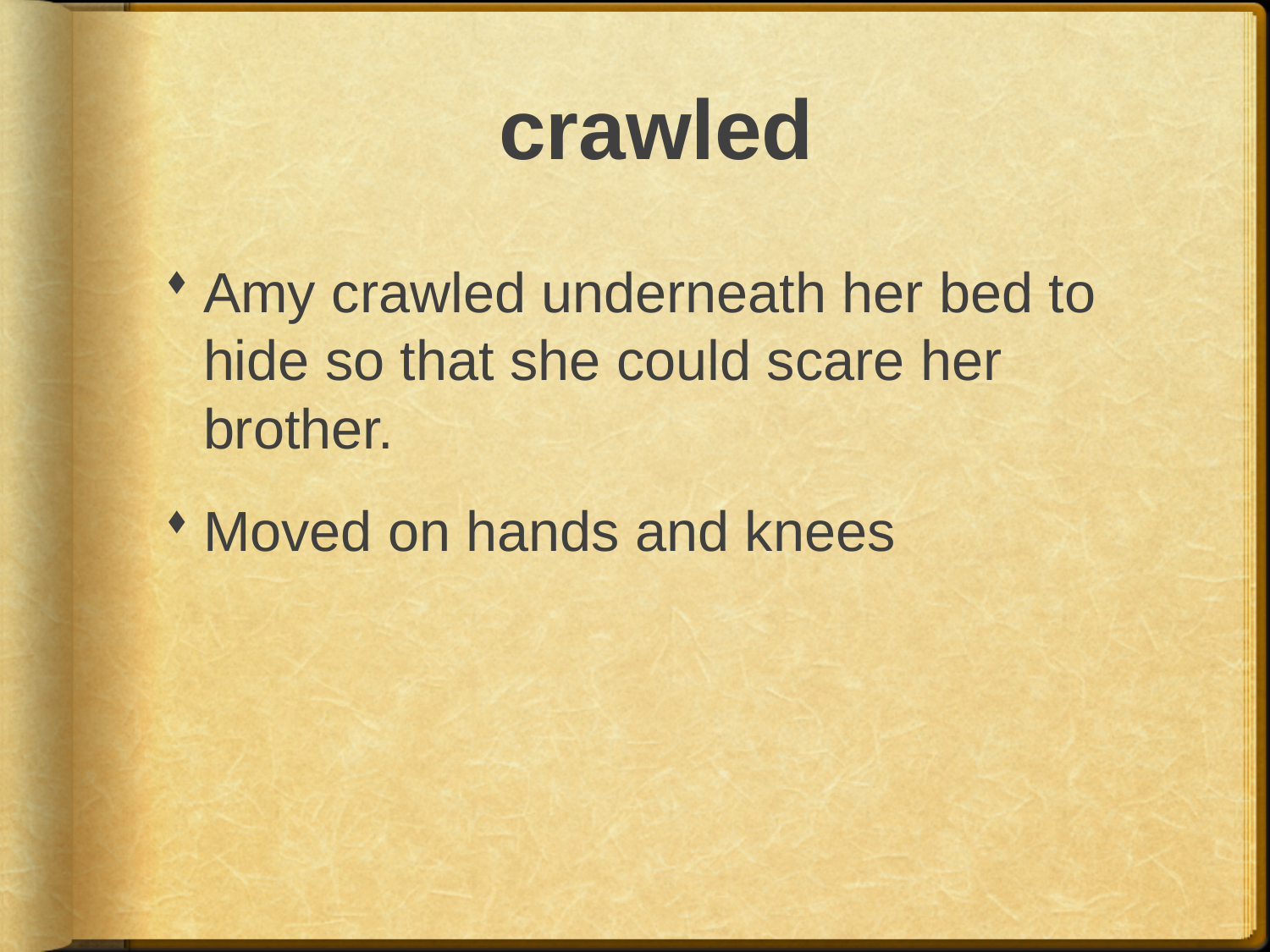

# crawled
Amy crawled underneath her bed to hide so that she could scare her brother.
Moved on hands and knees